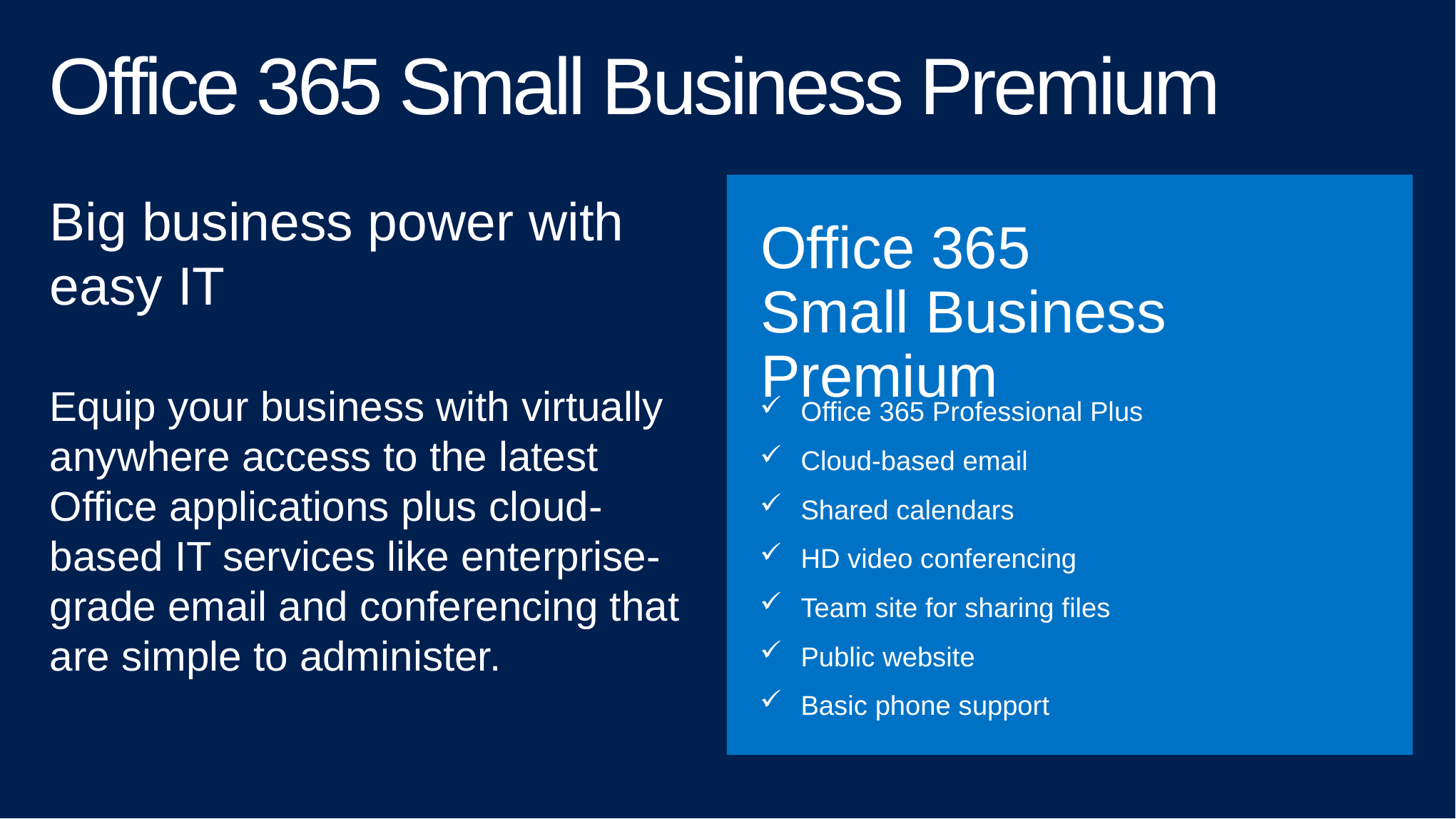

# Office 365 Small Business Premium

Big business power with easy IT

Equip your business with virtually anywhere access to the latest Office applications plus cloud-based IT services like enterprise-grade email and conferencing that are simple to administer.
Office 365
Small Business Premium

Office 365 Professional Plus
Cloud-based email
Shared calendars
HD video conferencing
Team site for sharing files
Public website
Basic phone support